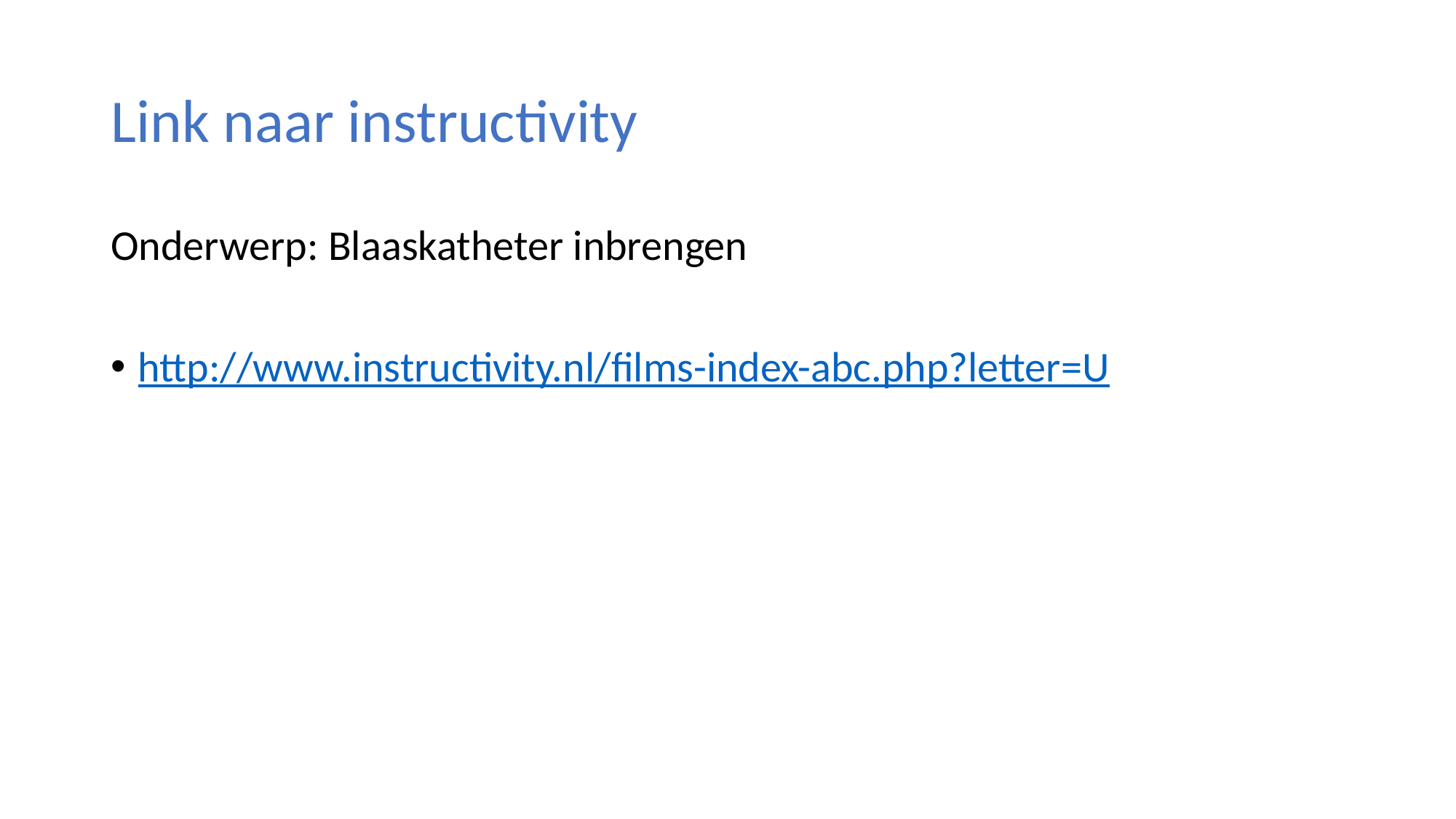

# Link naar instructivity
Onderwerp: Blaaskatheter inbrengen

http://www.instructivity.nl/films-index-abc.php?letter=U